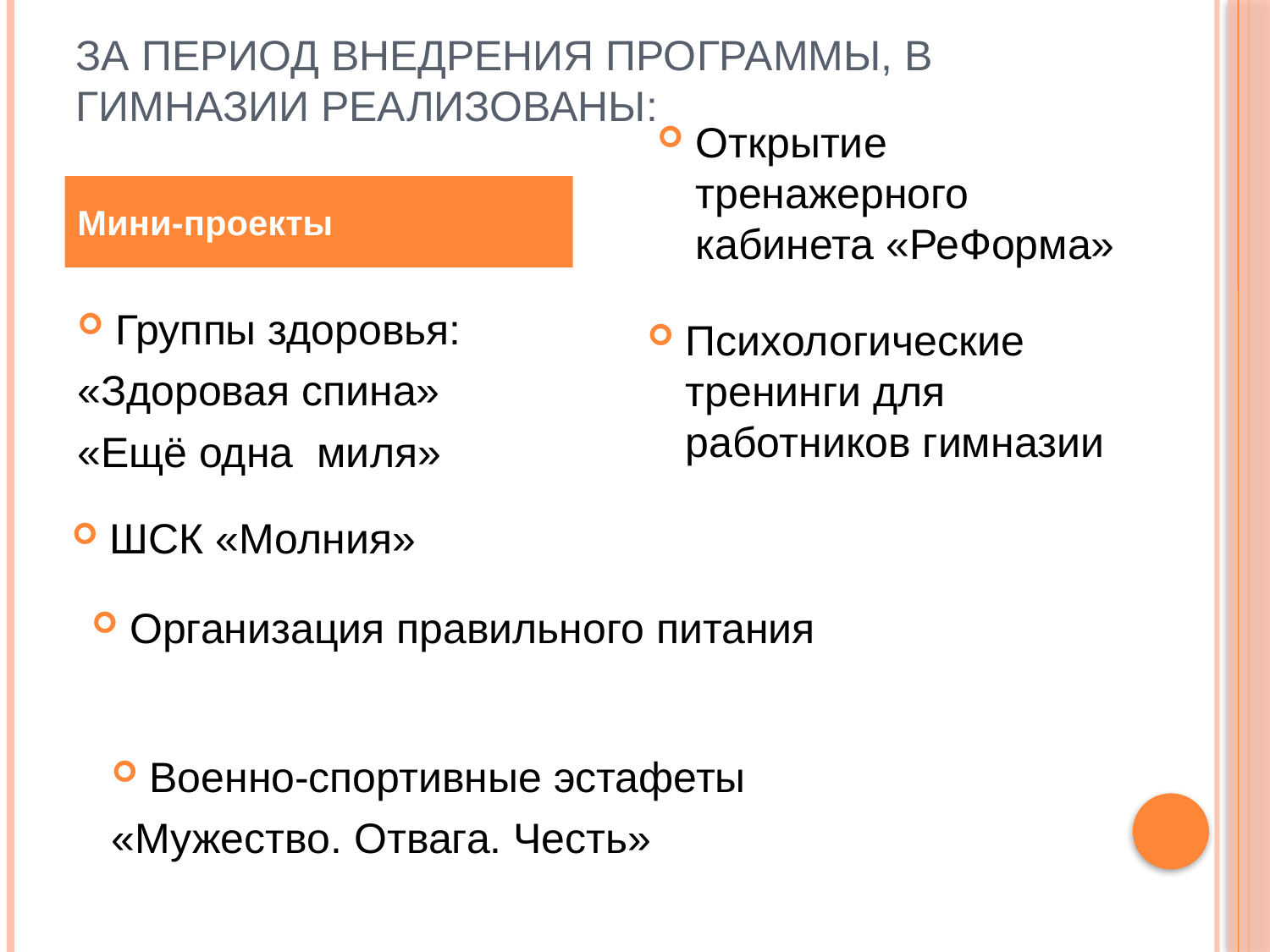

# За период внедрения программы, в гимназии реализованы:
Открытие тренажерного кабинета «РеФорма»
Мини-проекты
Группы здоровья:
«Здоровая спина»
«Ещё одна  миля»

Психологические тренинги для работников гимназии
ШСК «Молния»
Организация правильного питания
Военно-спортивные эстафеты
«Мужество. Отвага. Честь»